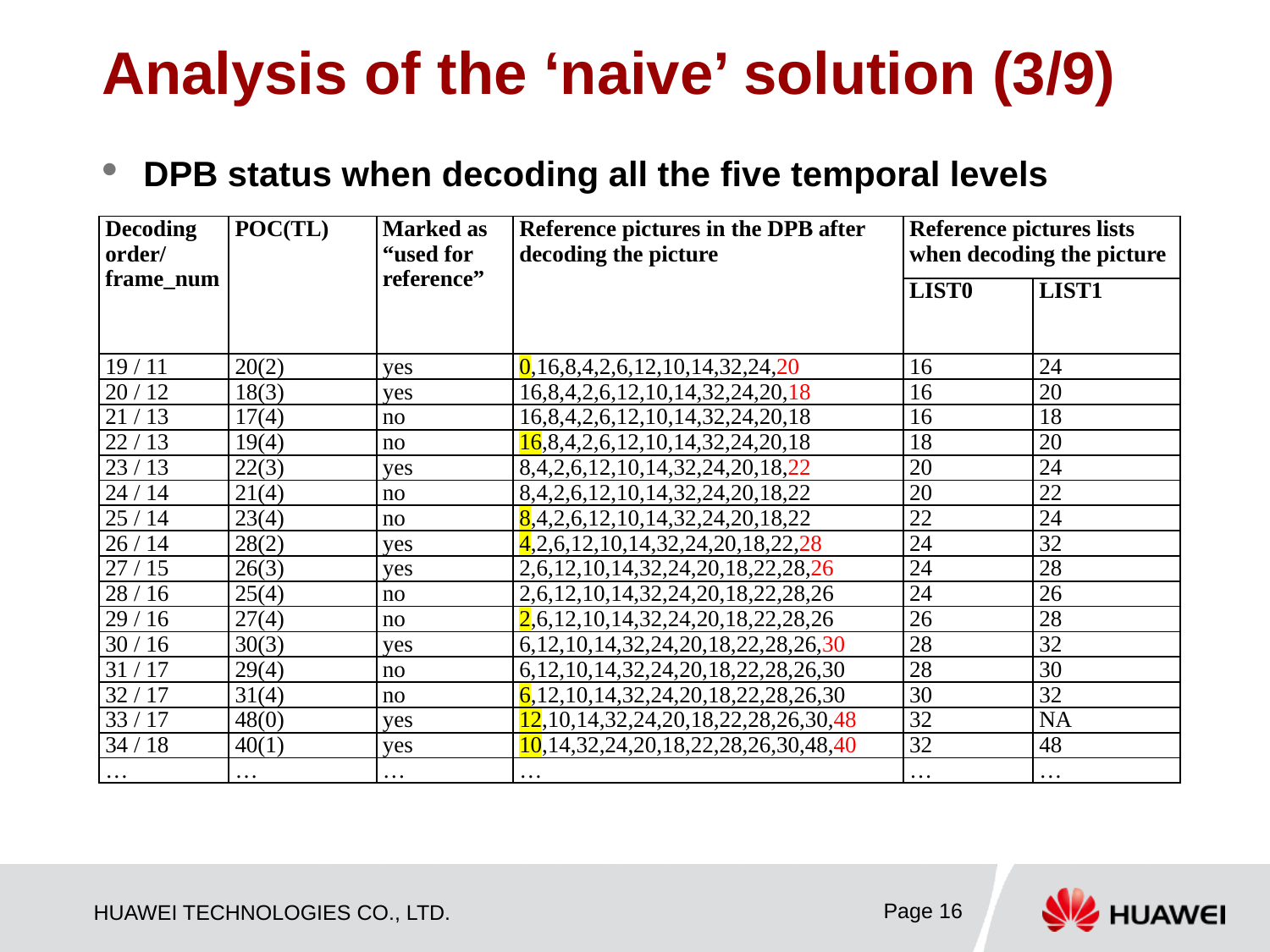

# Analysis of the ‘naive’ solution (3/9)
DPB status when decoding all the five temporal levels
| Decoding order/ frame\_num | POC(TL) | Marked as “used for reference” | Reference pictures in the DPB after decoding the picture | Reference pictures lists when decoding the picture |  |
| --- | --- | --- | --- | --- | --- |
|  |  |  |  | LIST0 | LIST1 |
| 19 / 11 | 20(2) | yes | 0,16,8,4,2,6,12,10,14,32,24,20 | 16 | 24 |
| 20 / 12 | 18(3) | yes | 16,8,4,2,6,12,10,14,32,24,20,18 | 16 | 20 |
| 21 / 13 | 17(4) | no | 16,8,4,2,6,12,10,14,32,24,20,18 | 16 | 18 |
| 22 / 13 | 19(4) | no | 16,8,4,2,6,12,10,14,32,24,20,18 | 18 | 20 |
| 23 / 13 | 22(3) | yes | 8,4,2,6,12,10,14,32,24,20,18,22 | 20 | 24 |
| 24 / 14 | 21(4) | no | 8,4,2,6,12,10,14,32,24,20,18,22 | 20 | 22 |
| 25 / 14 | 23(4) | no | 8,4,2,6,12,10,14,32,24,20,18,22 | 22 | 24 |
| 26 / 14 | 28(2) | yes | 4,2,6,12,10,14,32,24,20,18,22,28 | 24 | 32 |
| 27 / 15 | 26(3) | yes | 2,6,12,10,14,32,24,20,18,22,28,26 | 24 | 28 |
| 28 / 16 | 25(4) | no | 2,6,12,10,14,32,24,20,18,22,28,26 | 24 | 26 |
| 29 / 16 | 27(4) | no | 2,6,12,10,14,32,24,20,18,22,28,26 | 26 | 28 |
| 30 / 16 | 30(3) | yes | 6,12,10,14,32,24,20,18,22,28,26,30 | 28 | 32 |
| 31 / 17 | 29(4) | no | 6,12,10,14,32,24,20,18,22,28,26,30 | 28 | 30 |
| 32 / 17 | 31(4) | no | 6,12,10,14,32,24,20,18,22,28,26,30 | 30 | 32 |
| 33 / 17 | 48(0) | yes | 12,10,14,32,24,20,18,22,28,26,30,48 | 32 | NA |
| 34 / 18 | 40(1) | yes | 10,14,32,24,20,18,22,28,26,30,48,40 | 32 | 48 |
| … | … | … | … | … | … |
Page 16